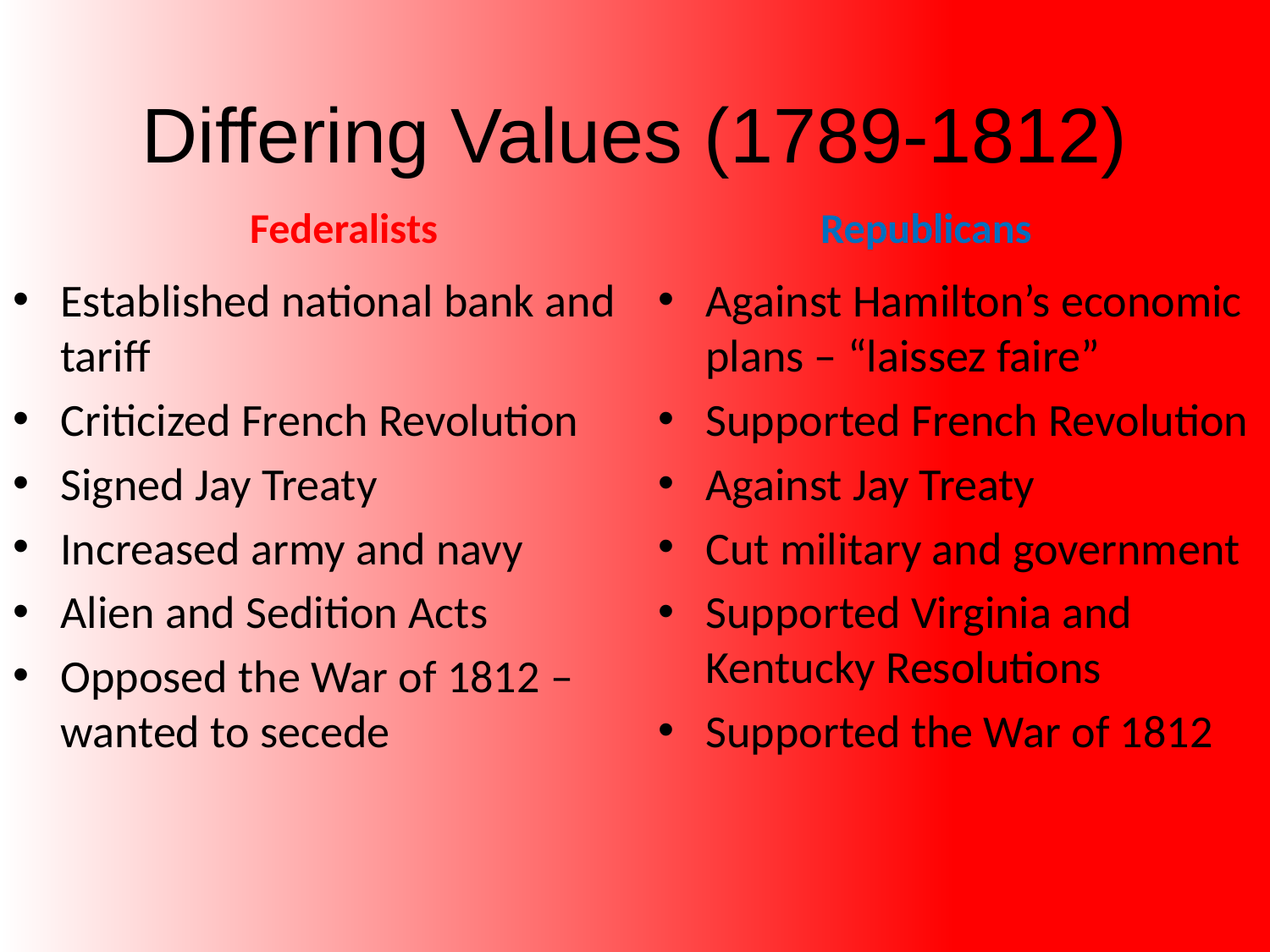

# Differing Values (1789-1812)
Federalists
Republicans
Established national bank and  tariff
Criticized French Revolution
Signed Jay Treaty
Increased army and navy
Alien and Sedition Acts
Opposed the War of 1812 – wanted to secede
Against Hamilton’s economic plans – “laissez faire”
Supported French Revolution
Against Jay Treaty
Cut military and government
Supported Virginia and Kentucky Resolutions
Supported the War of 1812